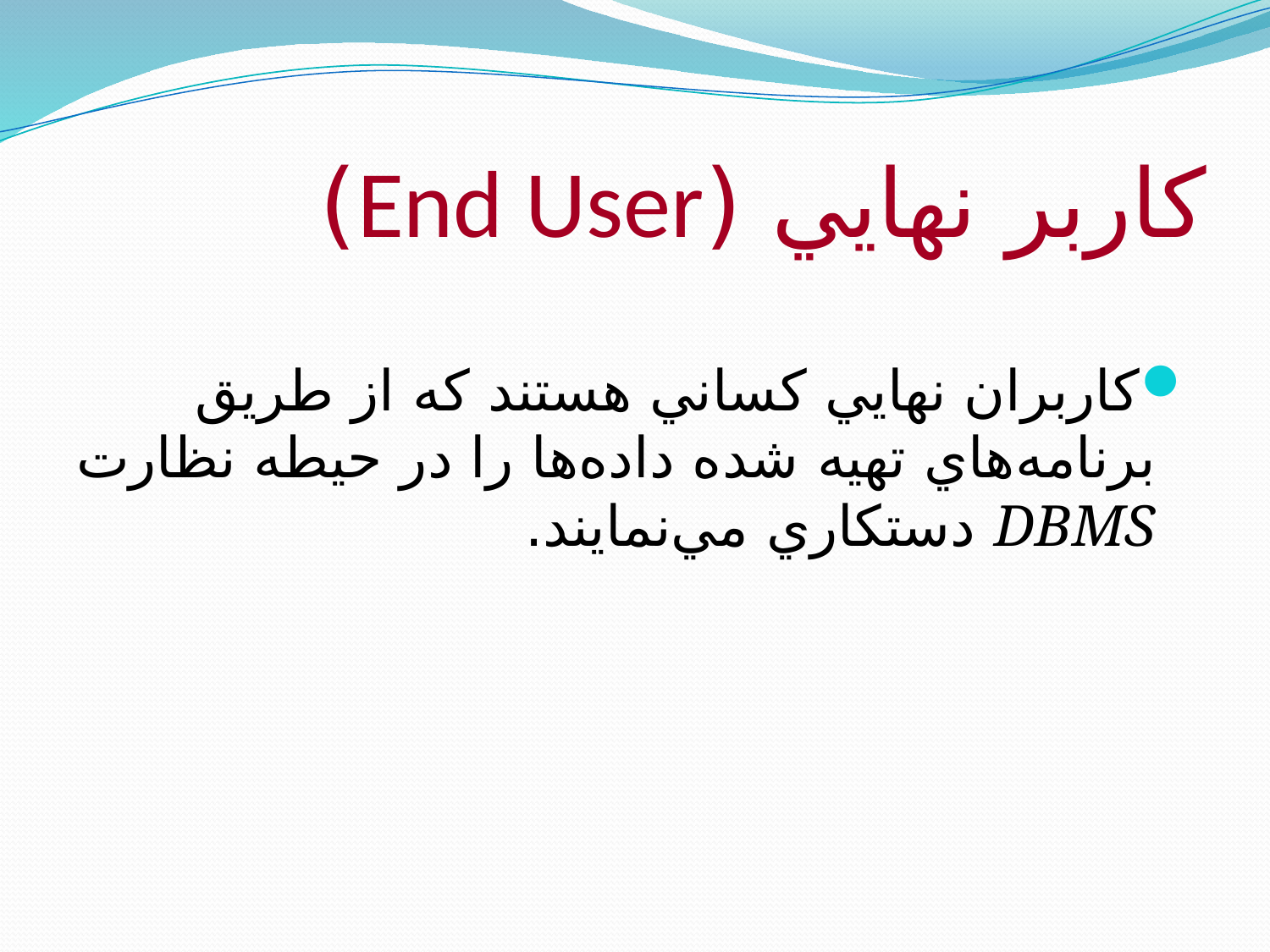

# كاربر نهايي (End User)

كاربران نهايي كساني هستند كه از طريق برنامه‌هاي تهيه شده داده‌ها را در حيطه نظارت DBMS دستكاري مي‌نمايند.